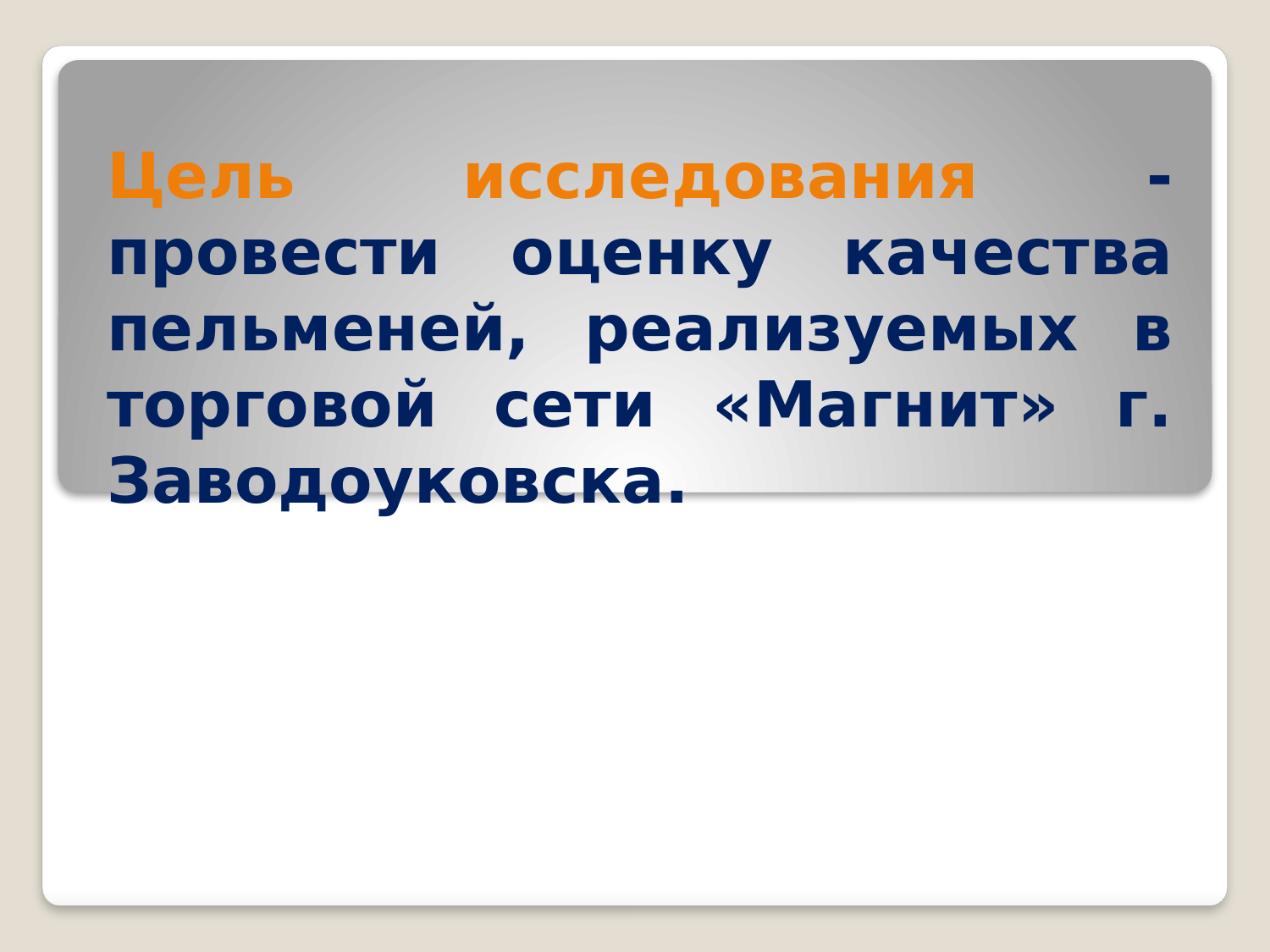

# Цель исследования - провести оценку качества пельменей, реализуемых в торговой сети «Магнит» г. Заводоуковска.